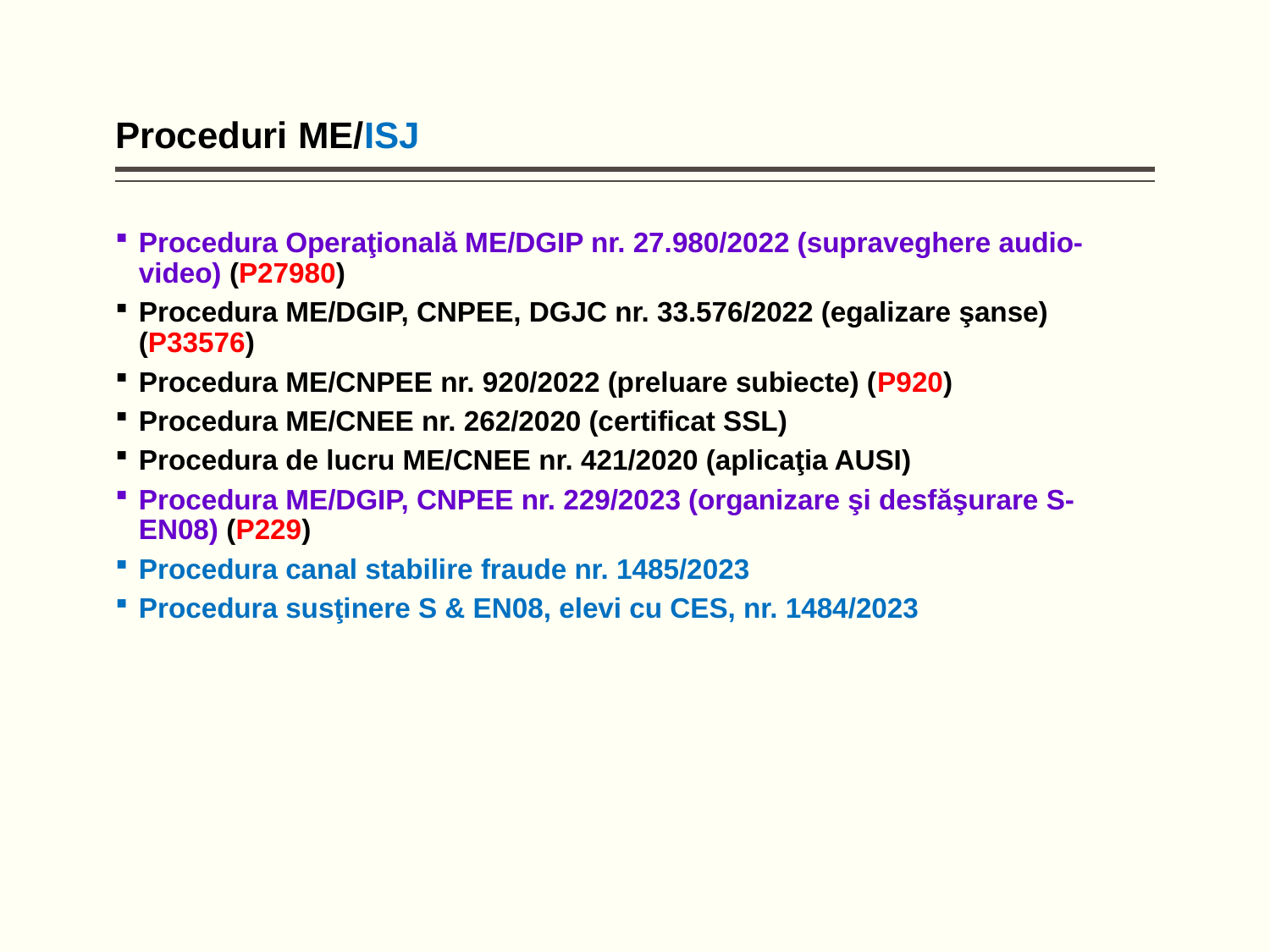

# Proceduri ME/ISJ
Procedura Operaţională ME/DGIP nr. 27.980/2022 (supraveghere audio-video) (P27980)
Procedura ME/DGIP, CNPEE, DGJC nr. 33.576/2022 (egalizare şanse) (P33576)
Procedura ME/CNPEE nr. 920/2022 (preluare subiecte) (P920)
Procedura ME/CNEE nr. 262/2020 (certificat SSL)
Procedura de lucru ME/CNEE nr. 421/2020 (aplicaţia AUSI)
Procedura ME/DGIP, CNPEE nr. 229/2023 (organizare şi desfăşurare S-EN08) (P229)
Procedura canal stabilire fraude nr. 1485/2023
Procedura susţinere S & EN08, elevi cu CES, nr. 1484/2023